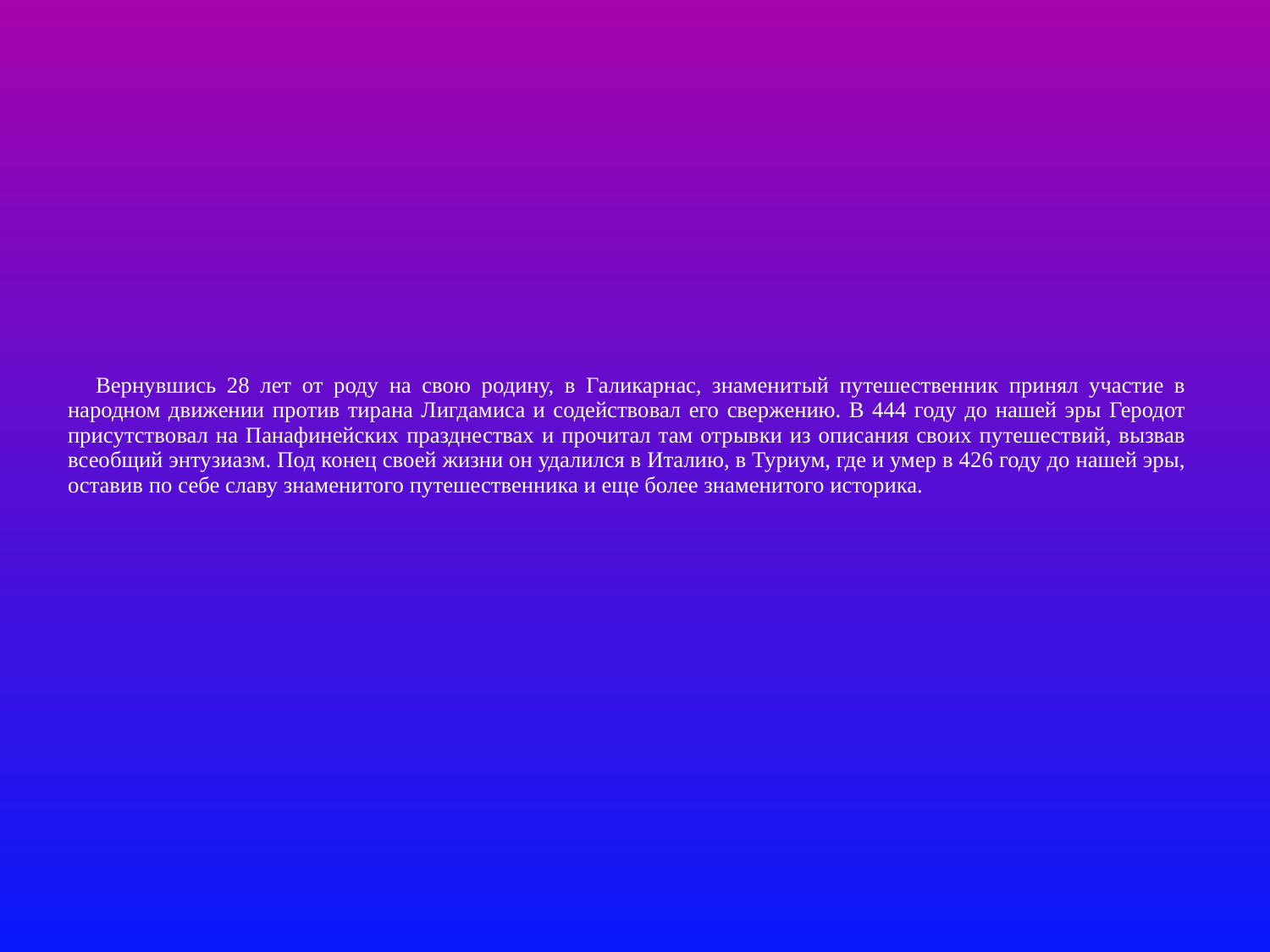

# Вернувшись 28 лет от роду на свою родину, в Галикарнас, знаменитый путешественник принял участие в народном движении против тирана Лигдамиса и содействовал его свержению. В 444 году до нашей эры Геродот присутствовал на Панафинейских празднествах и прочитал там отрывки из описания своих путешествий, вызвав всеобщий энтузиазм. Под конец своей жизни он удалился в Италию, в Туриум, где и умер в 426 году до нашей эры, оставив по себе славу знаменитого путешественника и еще более знаменитого историка.